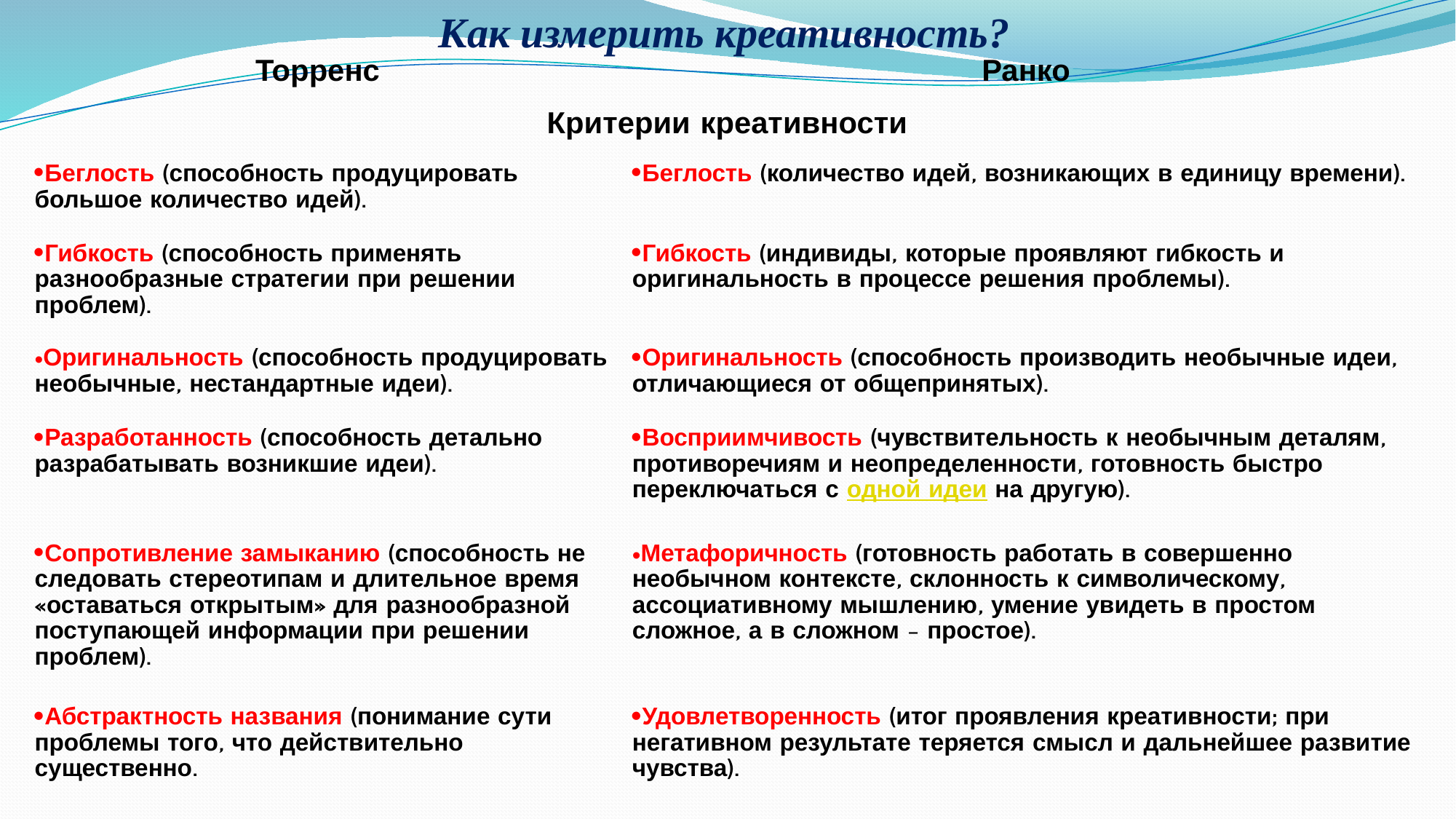

Как измерить креативность?

| Торренс | Ранко |
| --- | --- |
| Критерии креативности |  |
| Беглость (способность продуцировать большое количество идей). | Беглость (количество идей, возникающих в единицу времени). |
| Гибкость (способность применять разнообразные стратегии при решении проблем). | Гибкость (индивиды, которые проявляют гибкость и оригинальность в процессе решения проблемы). |
| Оригинальность (способность продуцировать необычные, нестандартные идеи). | Оригинальность (способность производить необычные идеи, отличающиеся от общепринятых). |
| Разработанность (способность детально разрабатывать возникшие идеи). | Восприимчивость (чувствительность к необычным деталям, противоречиям и неопределенности, готовность быстро переключаться с одной идеи на другую). |
| Сопротивление замыканию (способность не следовать стереотипам и длительное время «оставаться открытым» для разнообразной поступающей информации при решении проблем). | Метафоричность (готовность работать в совершенно необычном контексте, склонность к символическому, ассоциативному мышлению, умение увидеть в простом сложное, а в сложном – простое). |
| Абстрактность названия (понимание сути проблемы того, что действительно существенно. | Удовлетворенность (итог проявления креативности; при негативном результате теряется смысл и дальнейшее развитие чувства). |